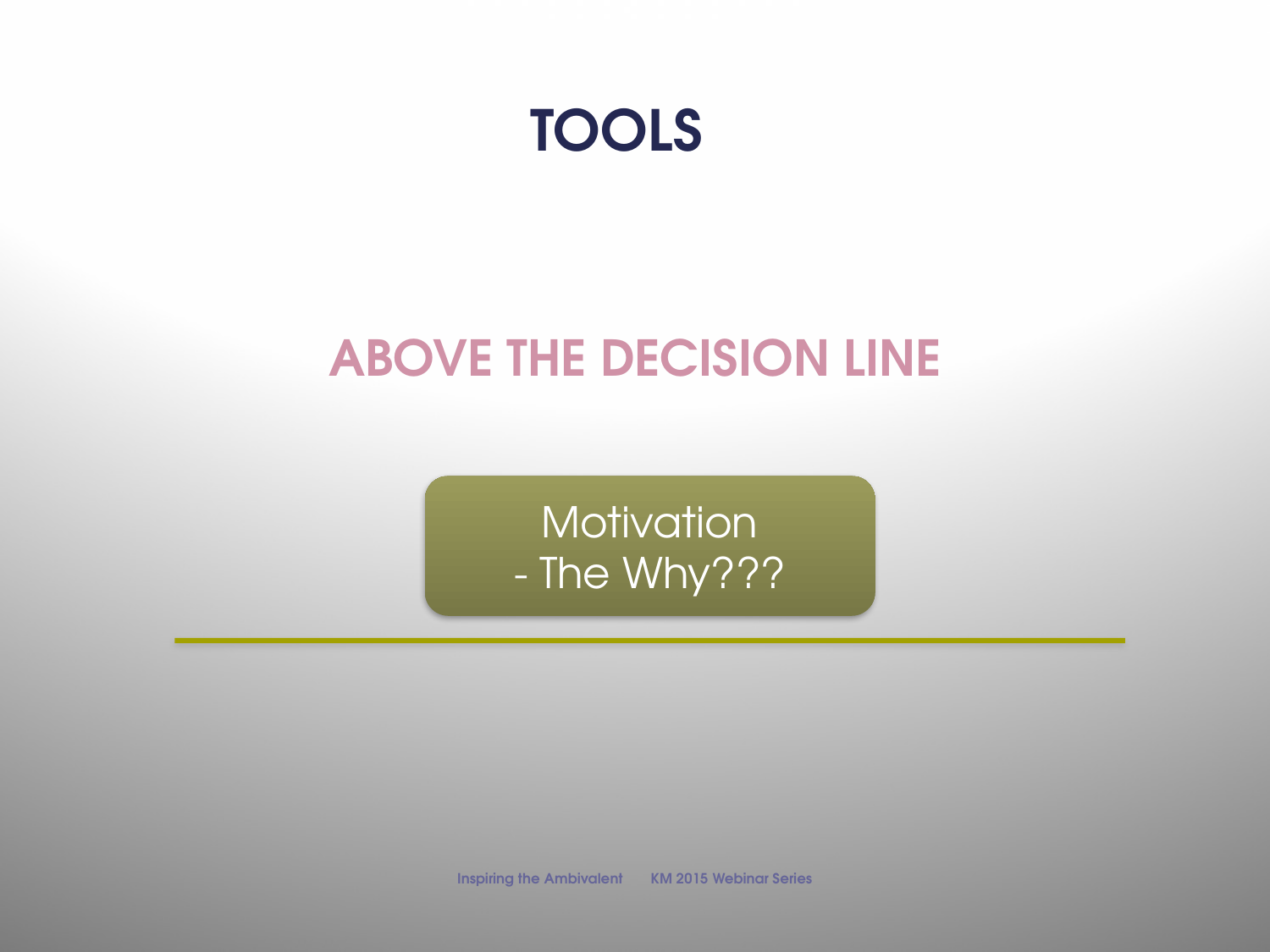

Tools
# ABOVE THE DECISION LINE
Motivation
- The Why???

Inspiring the Ambivalent       KM 2015 Webinar Series